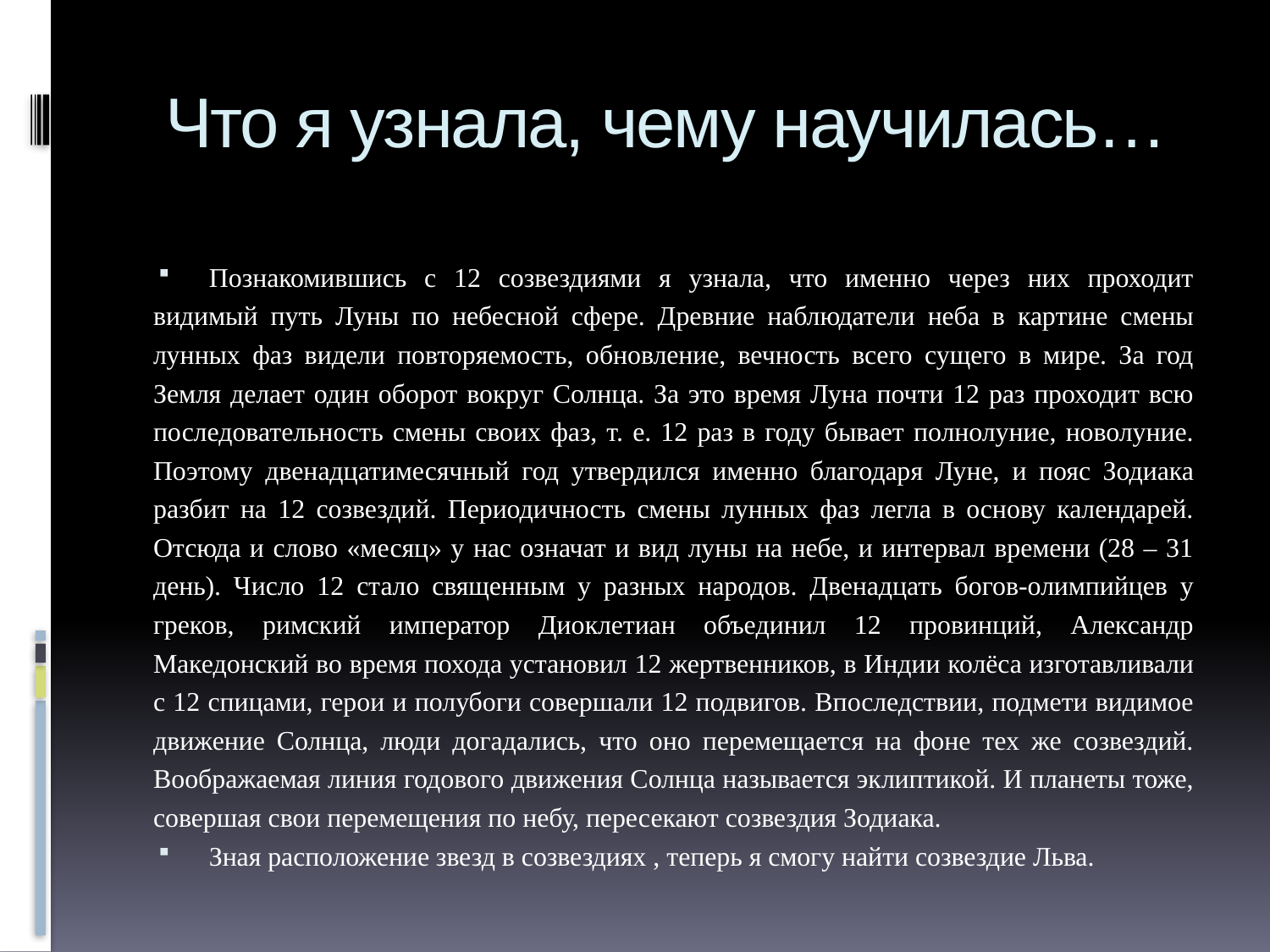

# Что я узнала, чему научилась…
Познакомившись с 12 созвездиями я узнала, что именно через них проходит видимый путь Луны по небесной сфере. Древние наблюдатели неба в картине смены лунных фаз видели повторяемость, обновление, вечность всего сущего в мире. За год Земля делает один оборот вокруг Солнца. За это время Луна почти 12 раз проходит всю последовательность смены своих фаз, т. е. 12 раз в году бывает полнолуние, новолуние. Поэтому двенадцатимесячный год утвердился именно благодаря Луне, и пояс Зодиака разбит на 12 созвездий. Периодичность смены лунных фаз легла в основу календарей. Отсюда и слово «месяц» у нас означат и вид луны на небе, и интервал времени (28 – 31 день). Число 12 стало священным у разных народов. Двенадцать богов-олимпийцев у греков, римский император Диоклетиан объединил 12 провинций, Александр Македонский во время похода установил 12 жертвенников, в Индии колёса изготавливали с 12 спицами, герои и полубоги совершали 12 подвигов. Впоследствии, подмети видимое движение Солнца, люди догадались, что оно перемещается на фоне тех же созвездий. Воображаемая линия годового движения Солнца называется эклиптикой. И планеты тоже, совершая свои перемещения по небу, пересекают созвездия Зодиака.
Зная расположение звезд в созвездиях , теперь я смогу найти созвездие Льва.